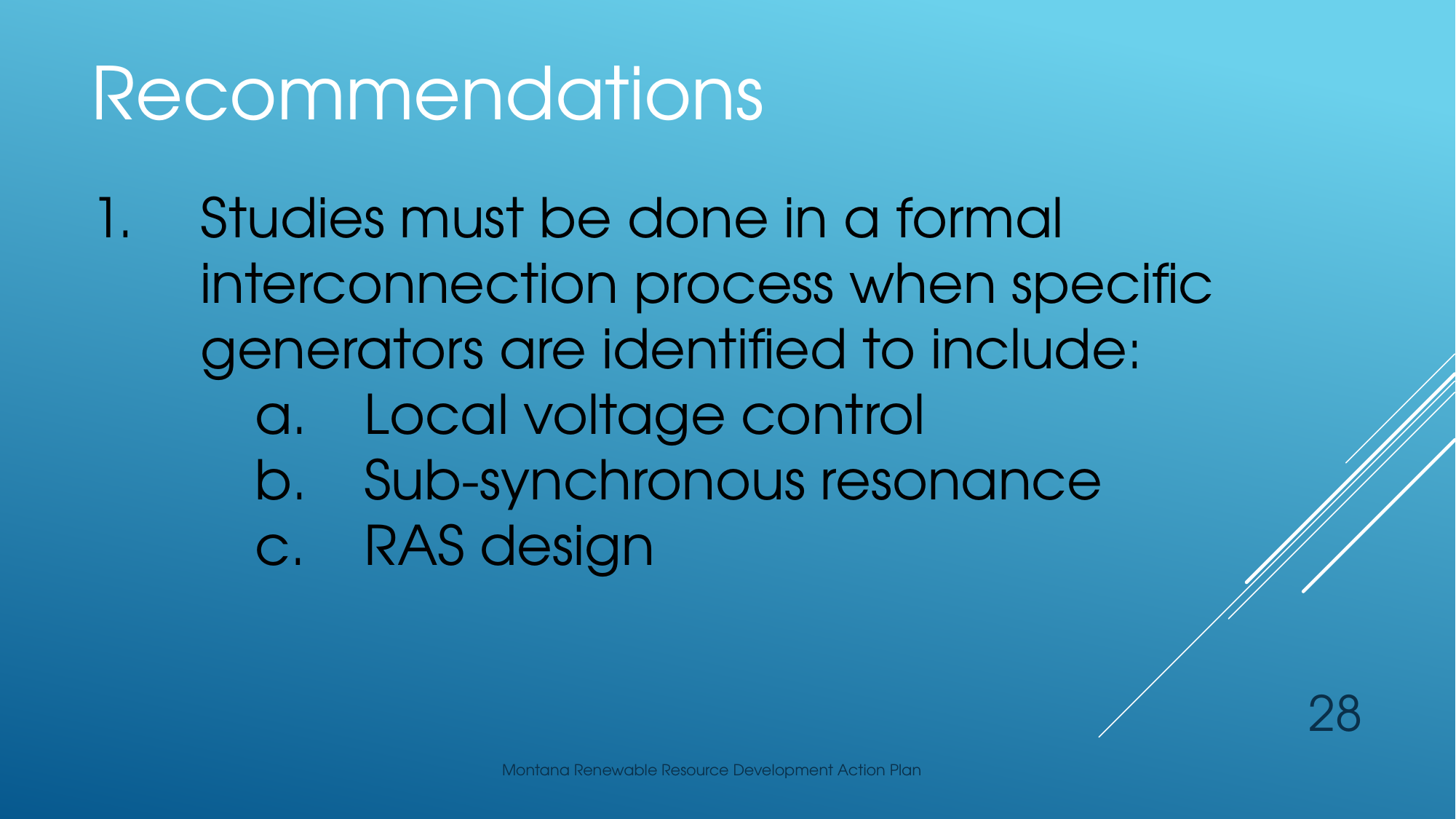

Recommendations
Studies must be done in a formal interconnection process when specific generators are identified to include:
Local voltage control
Sub-synchronous resonance
RAS design
28
Montana Renewable Resource Development Action Plan